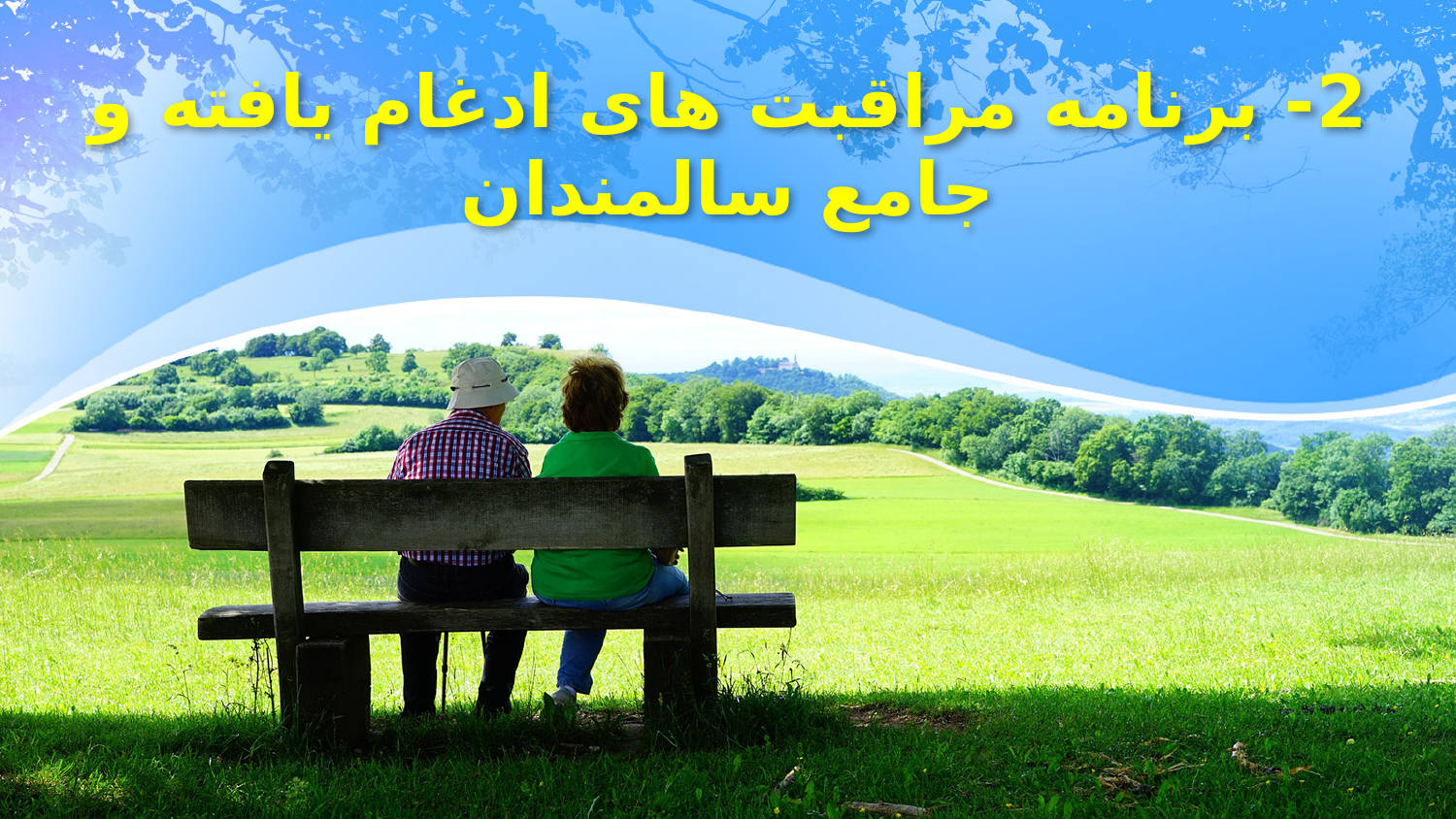

# 2- برنامه مراقبت های ادغام یافته و جامع سالمندان